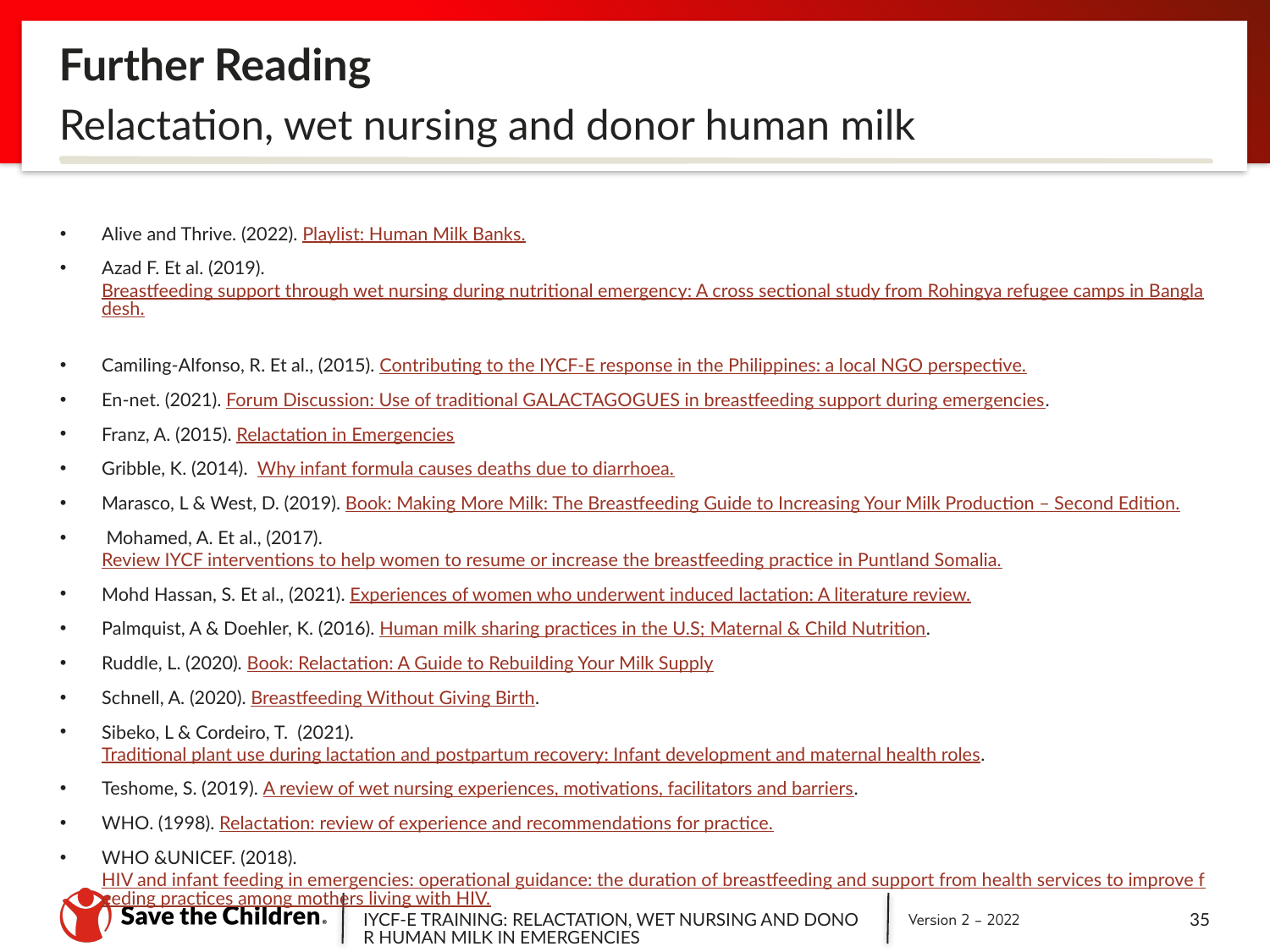

# Further Reading
Relactation, wet nursing and donor human milk
Alive and Thrive. (2022). Playlist: Human Milk Banks.
Azad F. Et al. (2019). Breastfeeding support through wet nursing during nutritional emergency: A cross sectional study from Rohingya refugee camps in Bangladesh.
Camiling-Alfonso, R. Et al., (2015). Contributing to the IYCF-E response in the Philippines: a local NGO perspective.
En-net. (2021). Forum Discussion: Use of traditional GALACTAGOGUES in breastfeeding support during emergencies.
Franz, A. (2015). Relactation in Emergencies
Gribble, K. (2014).  Why infant formula causes deaths due to diarrhoea.
Marasco, L & West, D. (2019). Book: Making More Milk: The Breastfeeding Guide to Increasing Your Milk Production – Second Edition.
 Mohamed, A. Et al., (2017). Review IYCF interventions to help women to resume or increase the breastfeeding practice in Puntland Somalia.
Mohd Hassan, S. Et al., (2021). Experiences of women who underwent induced lactation: A literature review.
Palmquist, A & Doehler, K. (2016). Human milk sharing practices in the U.S; Maternal & Child Nutrition.
Ruddle, L. (2020). Book: Relactation: A Guide to Rebuilding Your Milk Supply
Schnell, A. (2020). Breastfeeding Without Giving Birth.
Sibeko, L & Cordeiro, T.  (2021). Traditional plant use during lactation and postpartum recovery: Infant development and maternal health roles.
Teshome, S. (2019). A review of wet nursing experiences, motivations, facilitators and barriers.
WHO. (1998). Relactation: review of experience and recommendations for practice.
WHO &UNICEF. (2018). HIV and infant feeding in emergencies: operational guidance: the duration of breastfeeding and support from health services to improve feeding practices among mothers living with HIV.
IYCF-E TRAINING: RELACTATION, WET NURSING AND DONOR HUMAN MILK IN EMERGENCIES
Version 2 – 2022
35